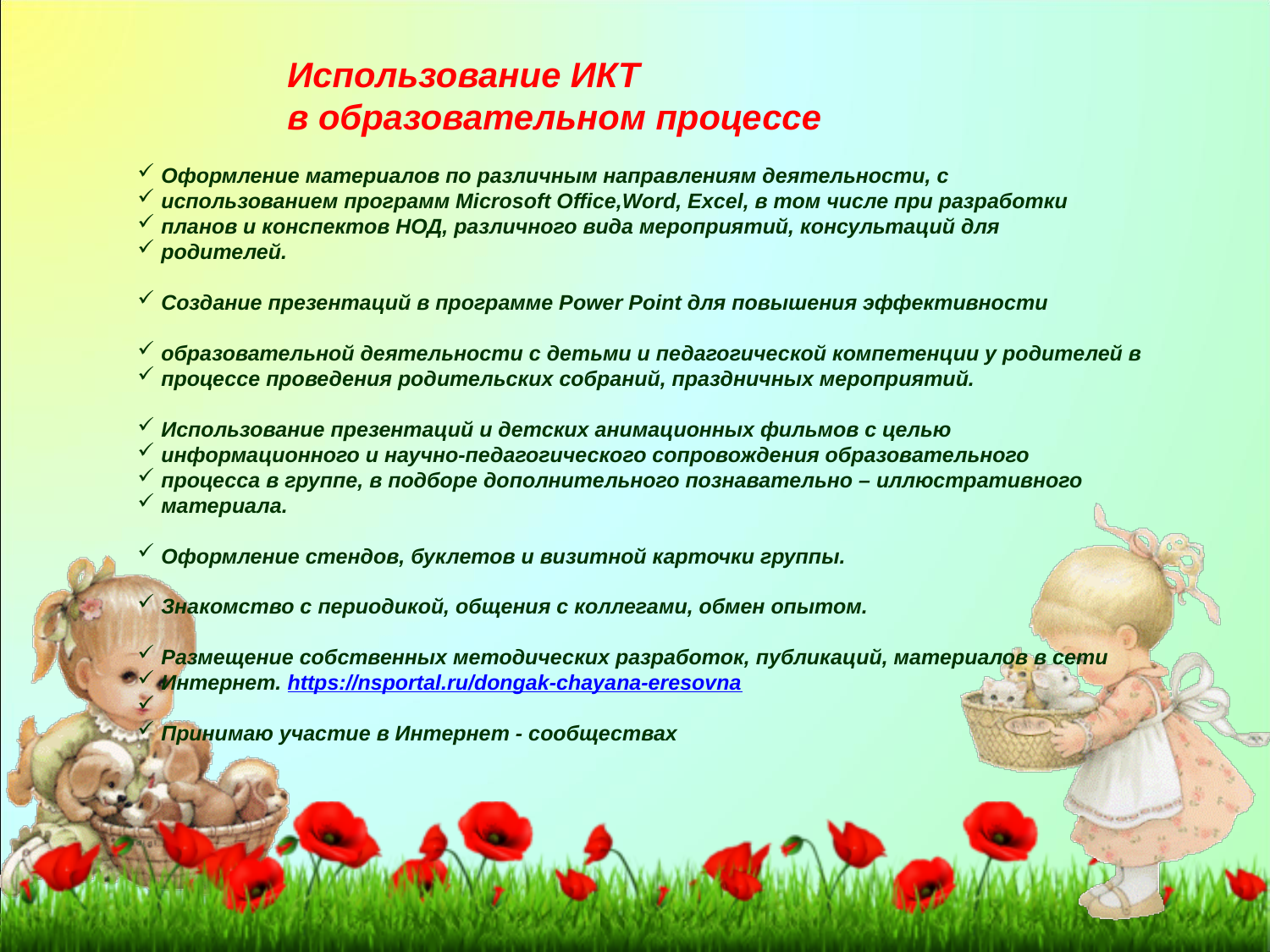

Использование ИКТ
в образовательном процессе
Оформление материалов по различным направлениям деятельности, с
использованием программ Microsoft Office,Word, Excel, в том числе при разработки
планов и конспектов НОД, различного вида мероприятий, консультаций для
родителей.

Создание презентаций в программе Power Point для повышения эффективности

образовательной деятельности с детьми и педагогической компетенции у родителей в
процессе проведения родительских собраний, праздничных мероприятий.

Использование презентаций и детских анимационных фильмов с целью
информационного и научно-педагогического сопровождения образовательного
процесса в группе, в подборе дополнительного познавательно – иллюстративного
материала.

Оформление стендов, буклетов и визитной карточки группы.

Знакомство с периодикой, общения с коллегами, обмен опытом.

Размещение собственных методических разработок, публикаций, материалов в сети
Интернет. https://nsportal.ru/dongak-chayana-eresovna

Принимаю участие в Интернет - сообществах